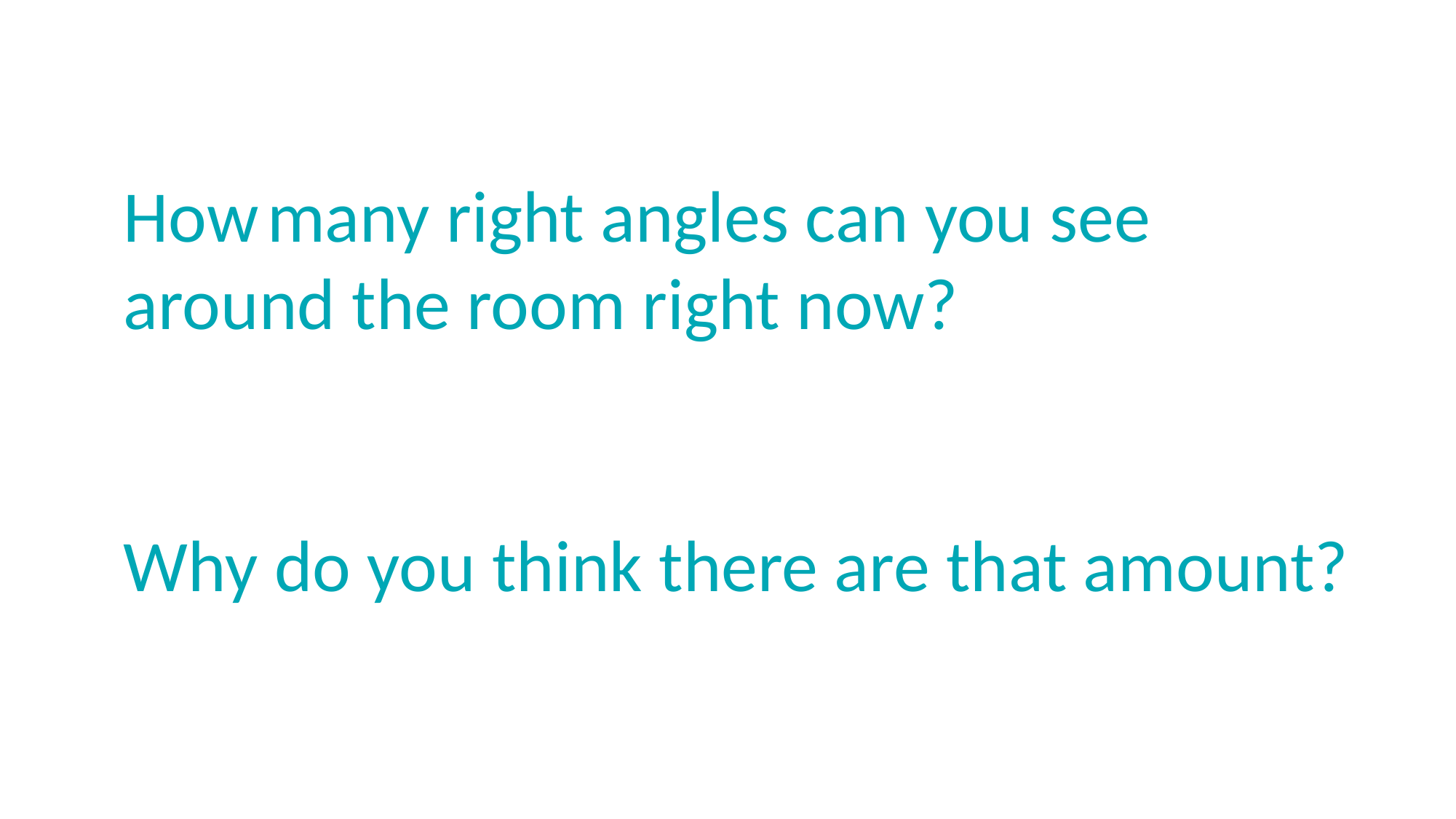

How many right angles can you see around the room right now?

Why do you think there are that amount?